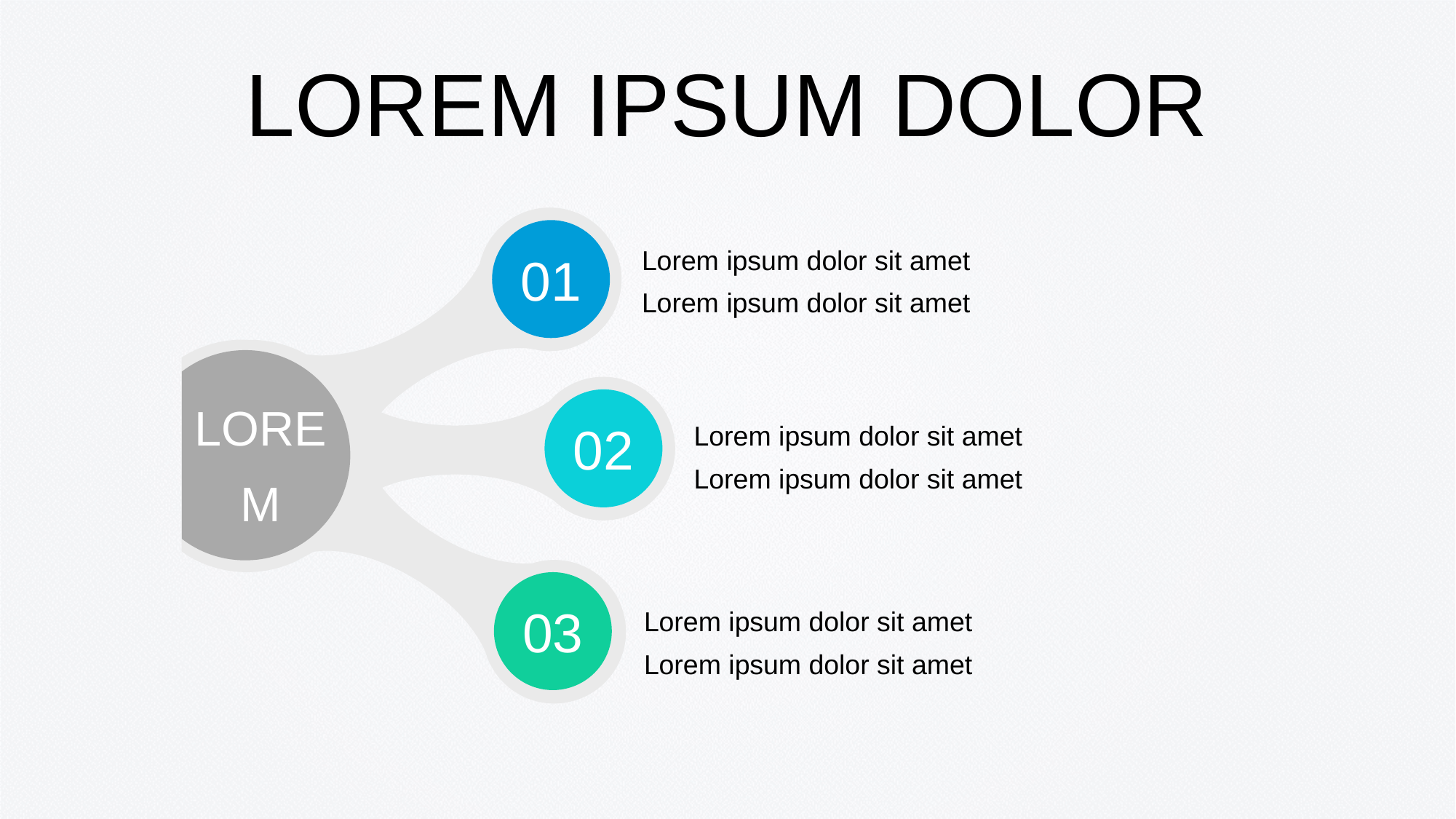

# LOREM IPSUM DOLOR

Lorem ipsum dolor sit amet
Lorem ipsum dolor sit amet
01
LOREM
02
Lorem ipsum dolor sit amet
Lorem ipsum dolor sit amet
03
Lorem ipsum dolor sit amet
Lorem ipsum dolor sit amet